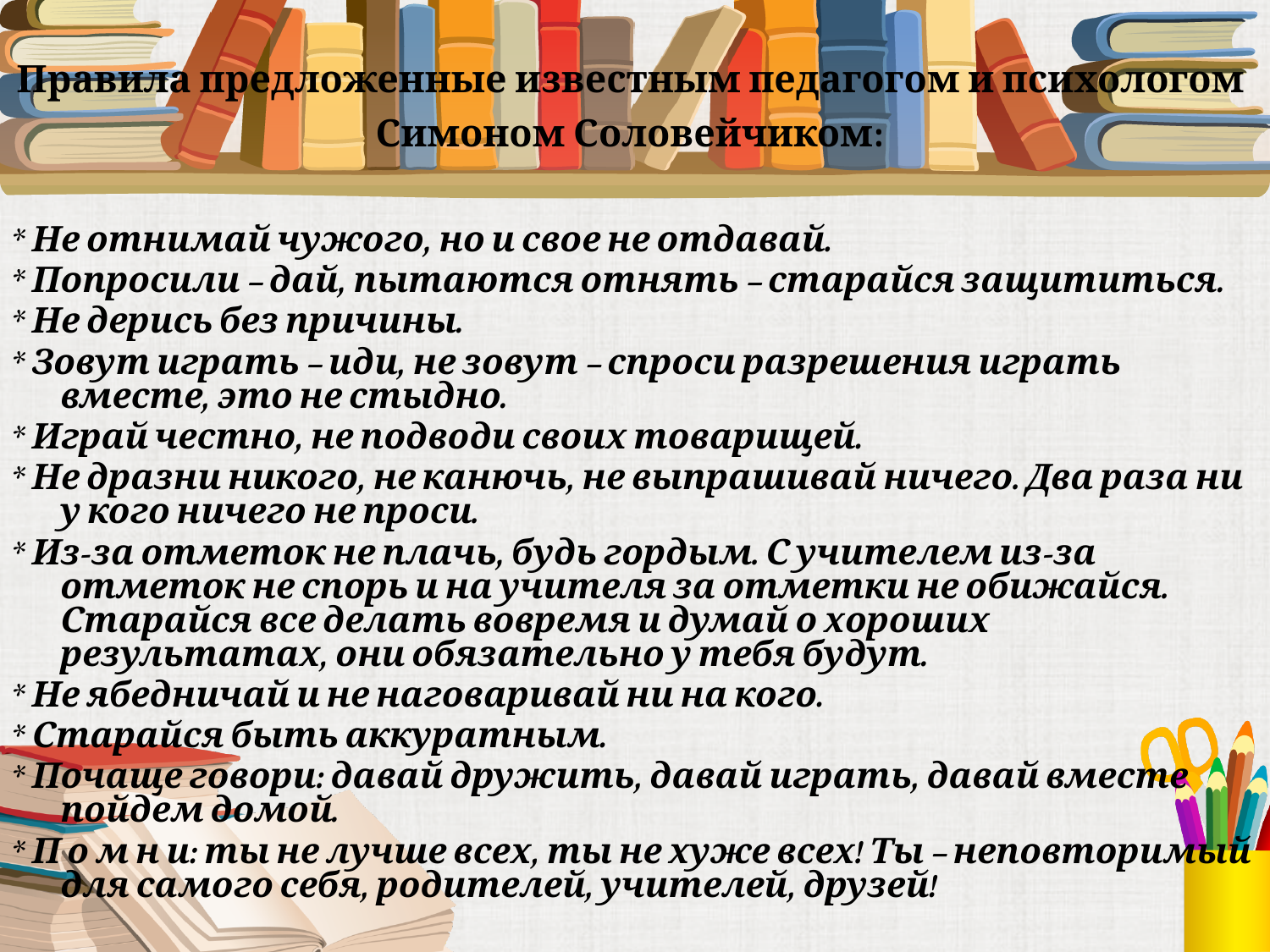

Правила предложенные известным педагогом и психологом
Симоном Соловейчиком:
* Не отнимай чужого, но и свое не отдавай.
* Попросили – дай, пытаются отнять – старайся защититься.
* Не дерись без причины.
* Зовут играть – иди, не зовут – спроси разрешения играть вместе, это не стыдно.
* Играй честно, не подводи своих товарищей.
* Не дразни никого, не канючь, не выпрашивай ничего. Два раза ни у кого ничего не проси.
* Из-за отметок не плачь, будь гордым. С учителем из-за отметок не спорь и на учителя за отметки не обижайся. Старайся все делать вовремя и думай о хороших результатах, они обязательно у тебя будут.
* Не ябедничай и не наговаривай ни на кого.
* Старайся быть аккуратным.
* Почаще говори: давай дружить, давай играть, давай вместе пойдем домой.
* П о м н и: ты не лучше всех, ты не хуже всех! Ты – неповторимый для самого себя, родителей, учителей, друзей!